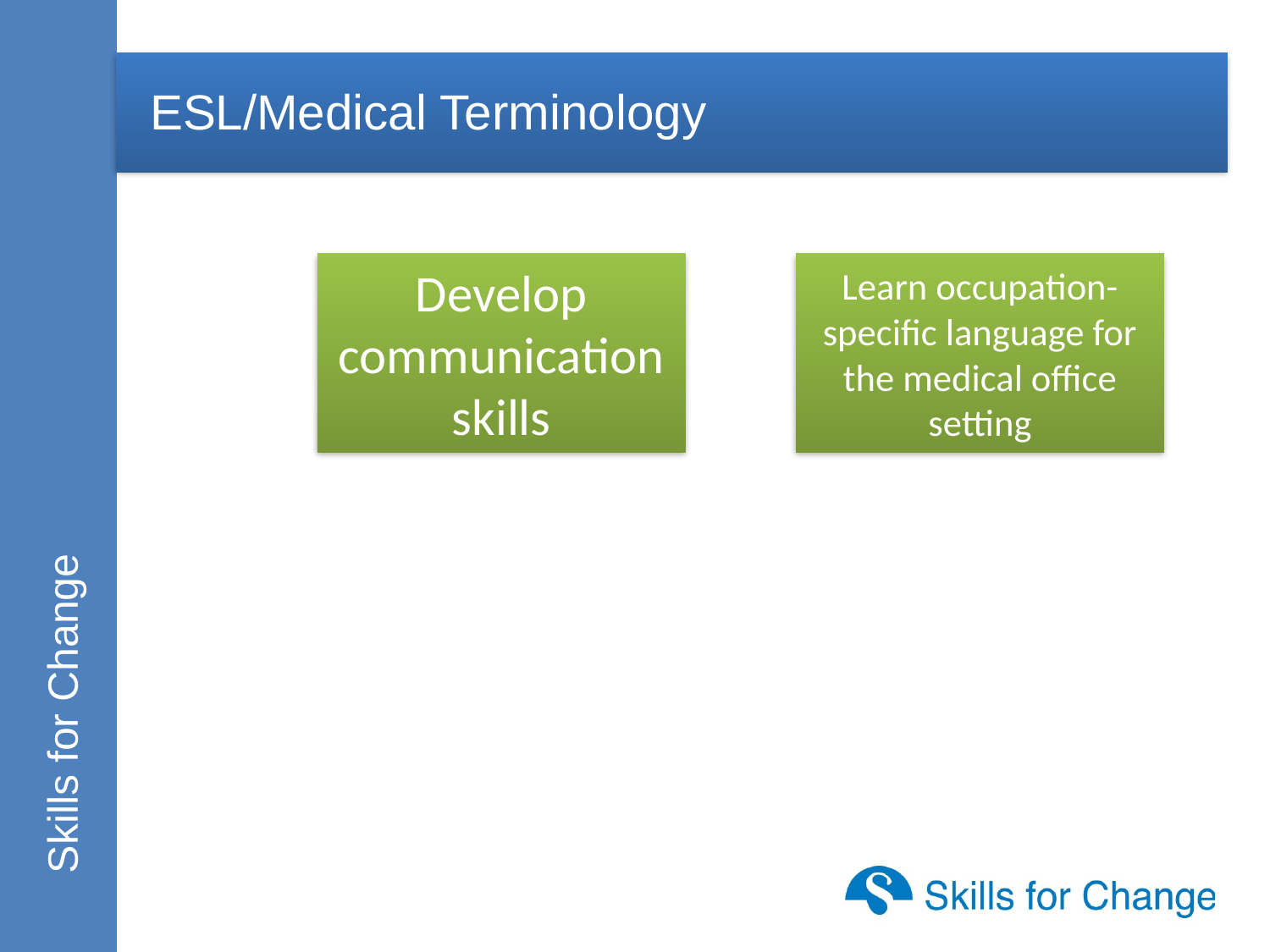

ESL/Medical Terminology

Develop communication skills
Learn occupation-specific language for the medical office setting

Skills for Change